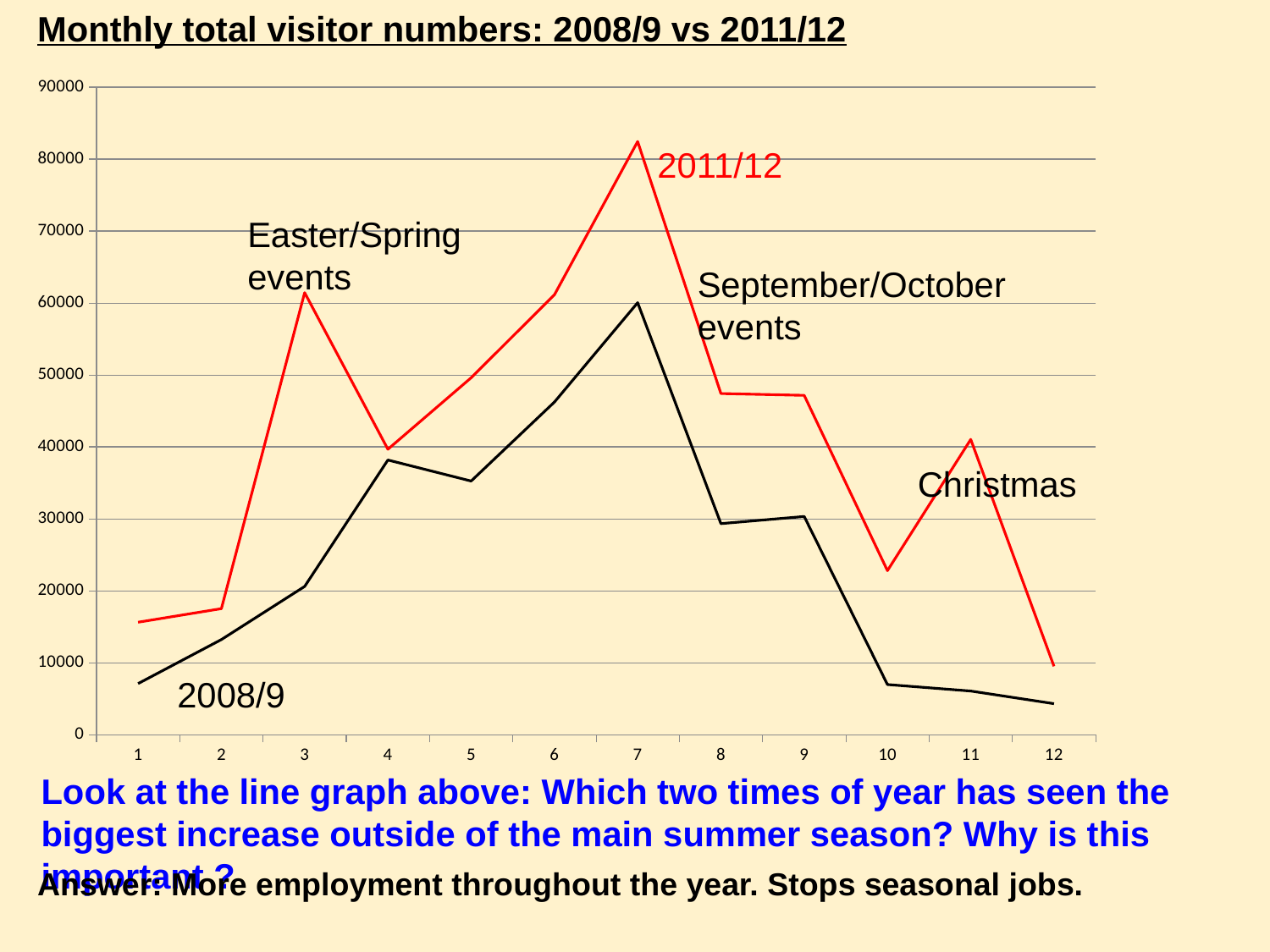

Monthly total visitor numbers: 2008/9 vs 2011/12

### Chart

| Category | 2008/09 | 2009/10 | 2010/11 | 2011/12 |
|---|---|---|---|---|
2011/12
Easter/Spring events
September/October events
Christmas
2008/9
Look at the line graph above: Which two times of year has seen the biggest increase outside of the main summer season? Why is this important ?
Answer: More employment throughout the year. Stops seasonal jobs.